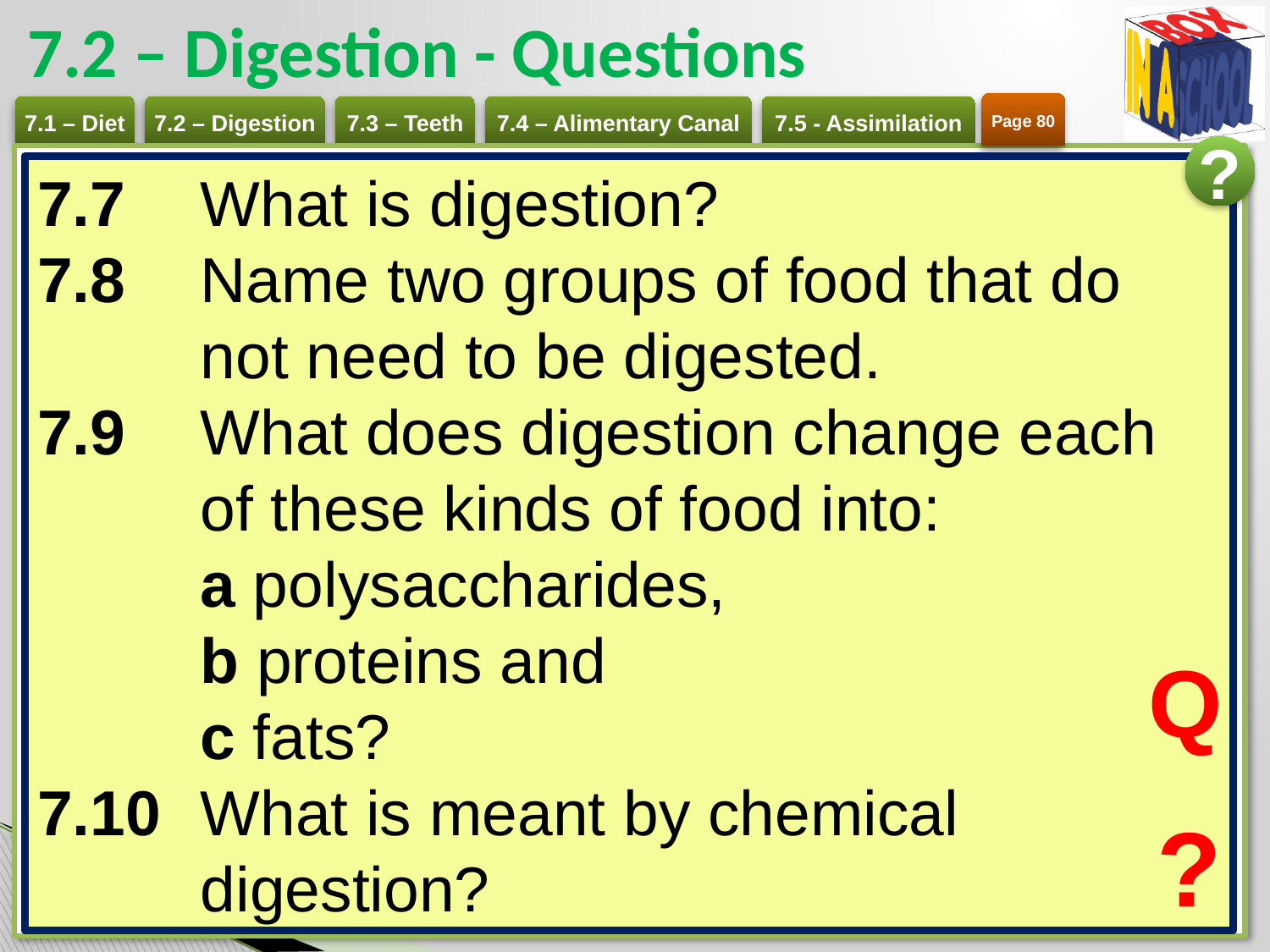

# 7.2 – Digestion - Questions
Page 80
?
7.7 	What is digestion?
7.8 	Name two groups of food that do not need to be digested.
7.9 	What does digestion change each of these kinds of food into:
a polysaccharides,
b proteins and
c fats?
7.10 	What is meant by chemical digestion?
Q
?